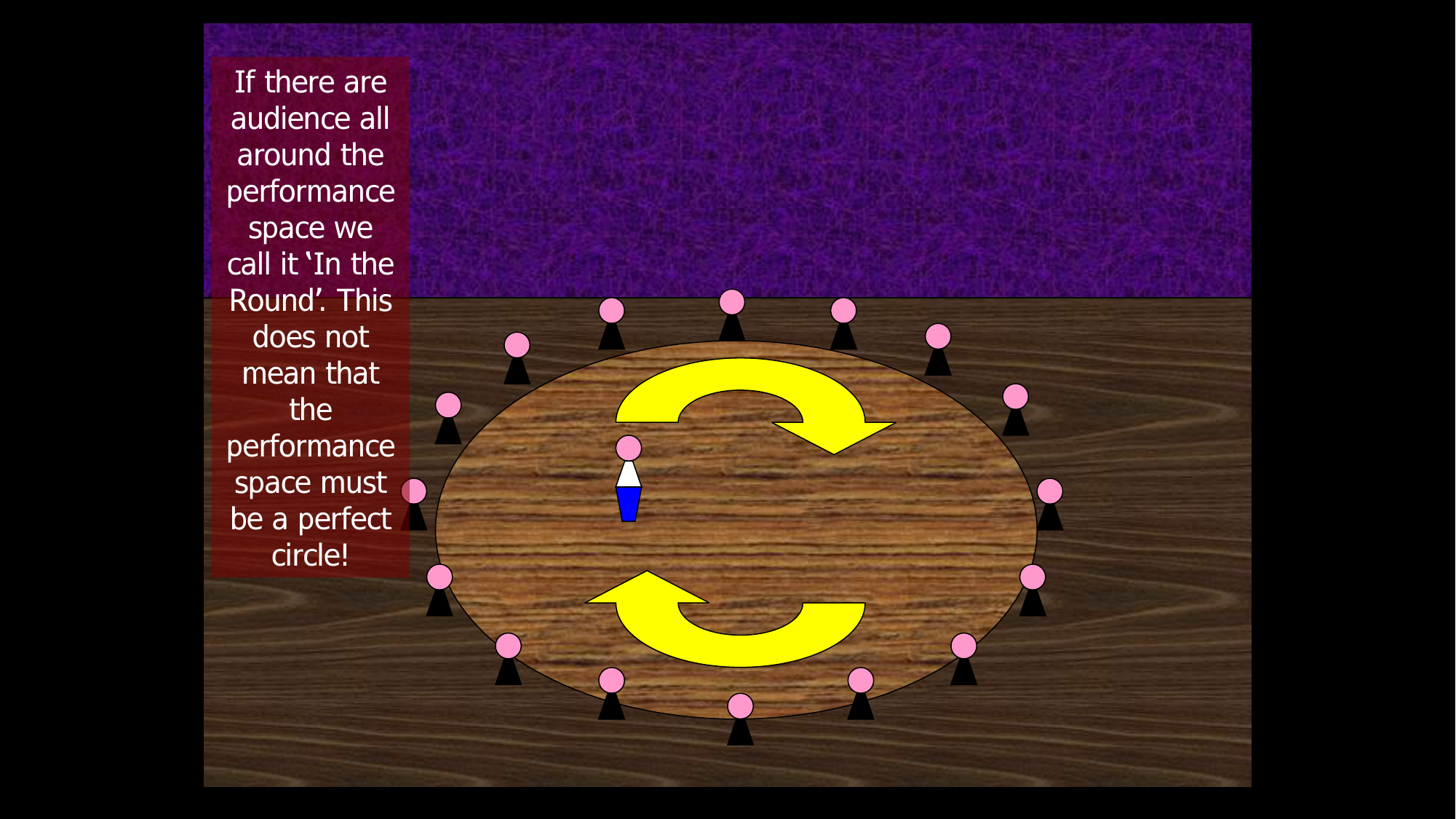

If there are audience all around the performance space we call it ‘In the Round’. This does not mean that the performance space must be a perfect circle!